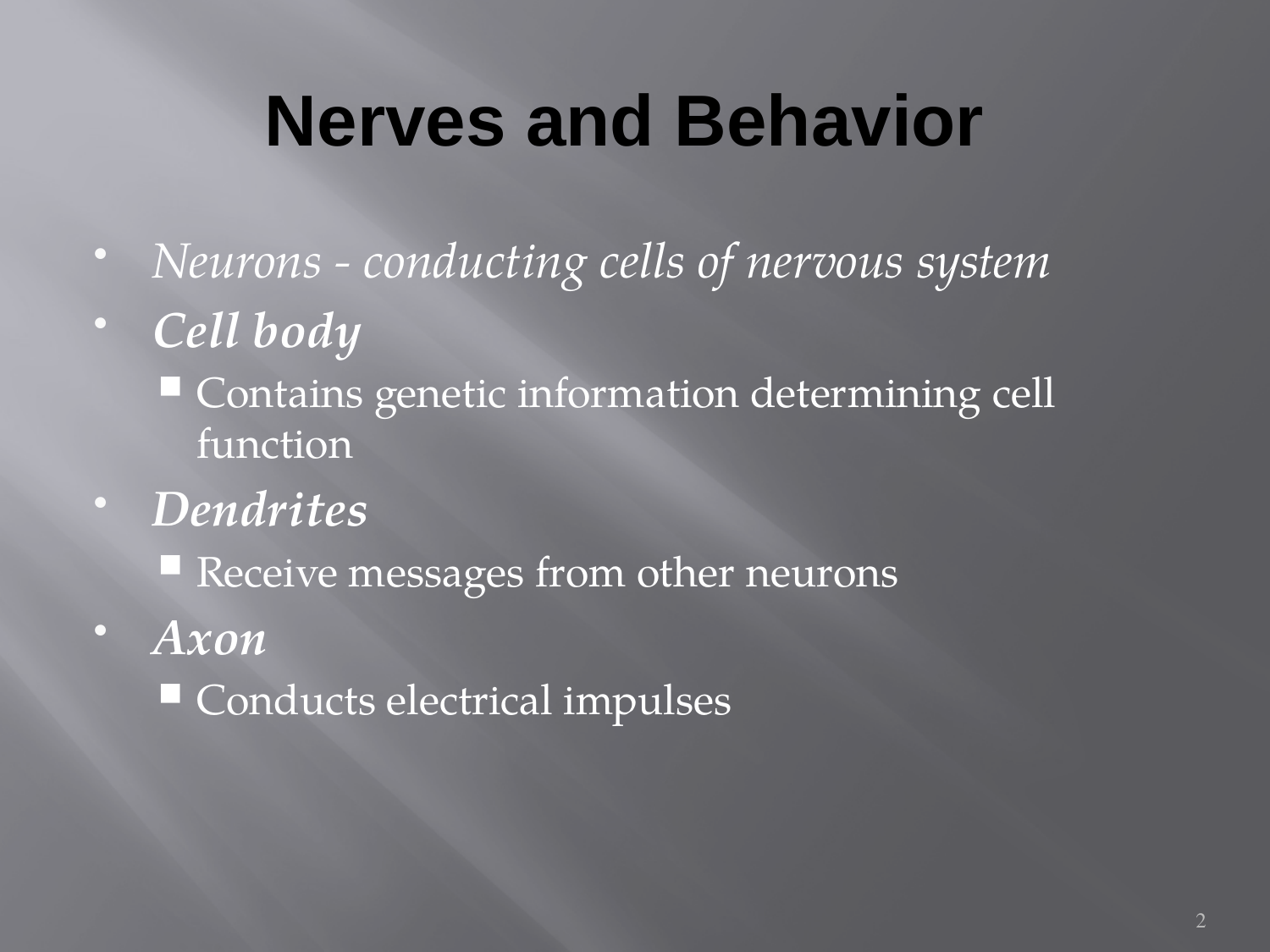

# Nerves and Behavior
Neurons - conducting cells of nervous system
Cell body
Contains genetic information determining cell function
Dendrites
Receive messages from other neurons
Axon
Conducts electrical impulses
2